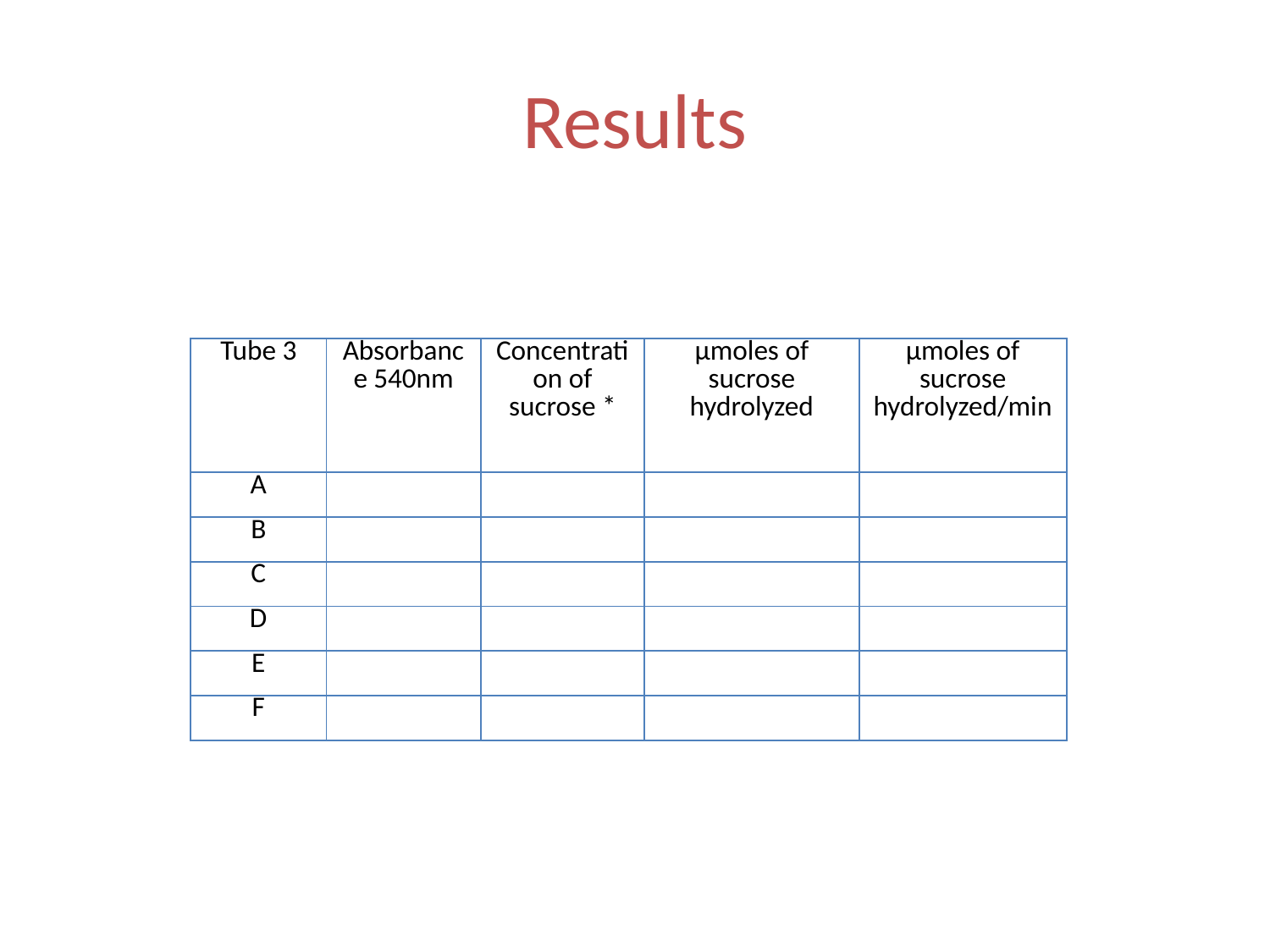

# Results
| Tube 3 | Absorbance 540nm | Concentration of sucrose \* | µmoles of sucrose hydrolyzed | µmoles of sucrose hydrolyzed/min |
| --- | --- | --- | --- | --- |
| A |  |  |  |  |
| B |  |  |  |  |
| C |  |  |  |  |
| D |  |  |  |  |
| E |  |  |  |  |
| F |  |  |  |  |